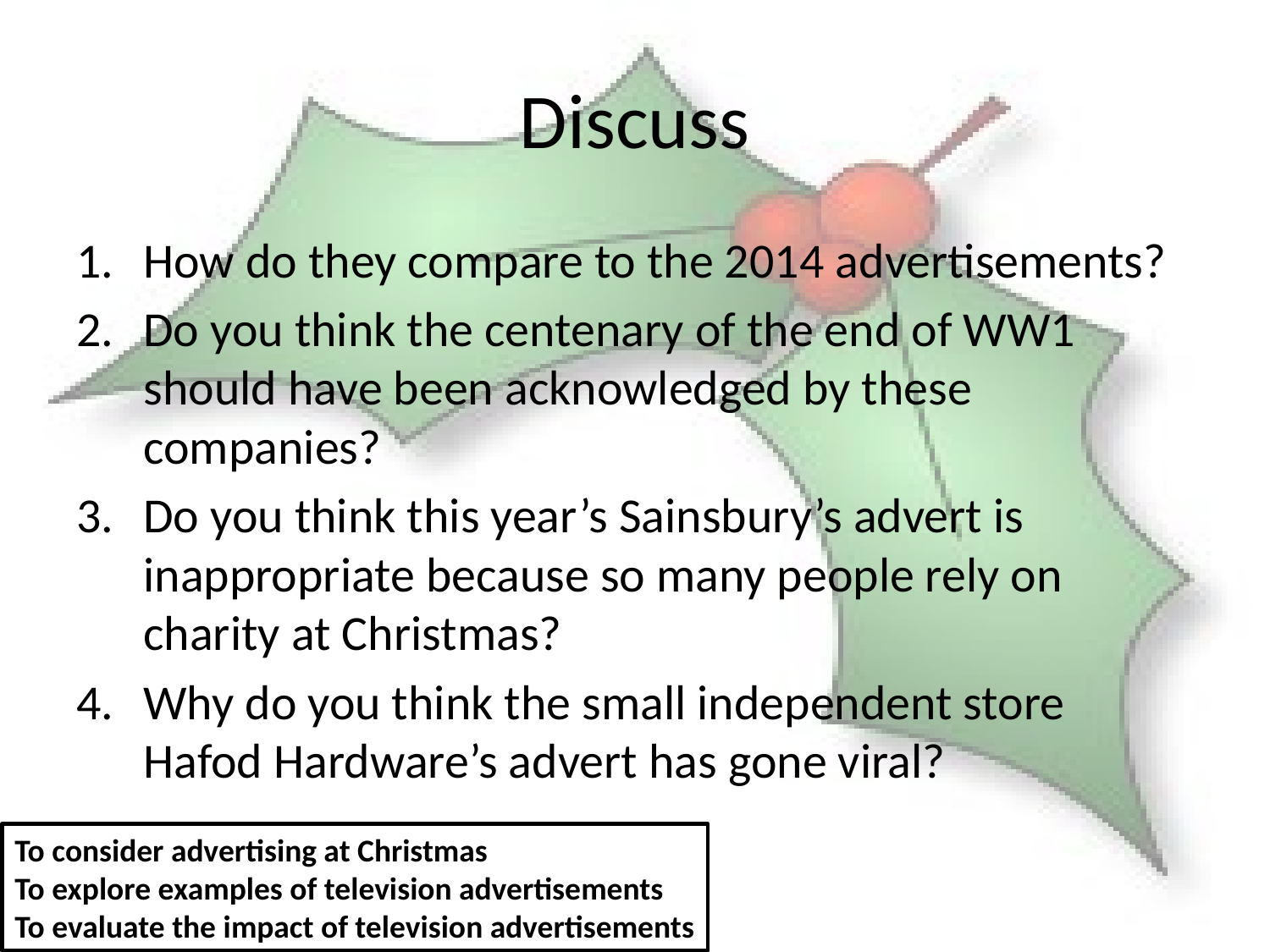

# Discuss
How do they compare to the 2014 advertisements?
Do you think the centenary of the end of WW1 should have been acknowledged by these companies?
Do you think this year’s Sainsbury’s advert is inappropriate because so many people rely on charity at Christmas?
Why do you think the small independent store Hafod Hardware’s advert has gone viral?

To consider advertising at Christmas
To explore examples of television advertisements
To evaluate the impact of television advertisements